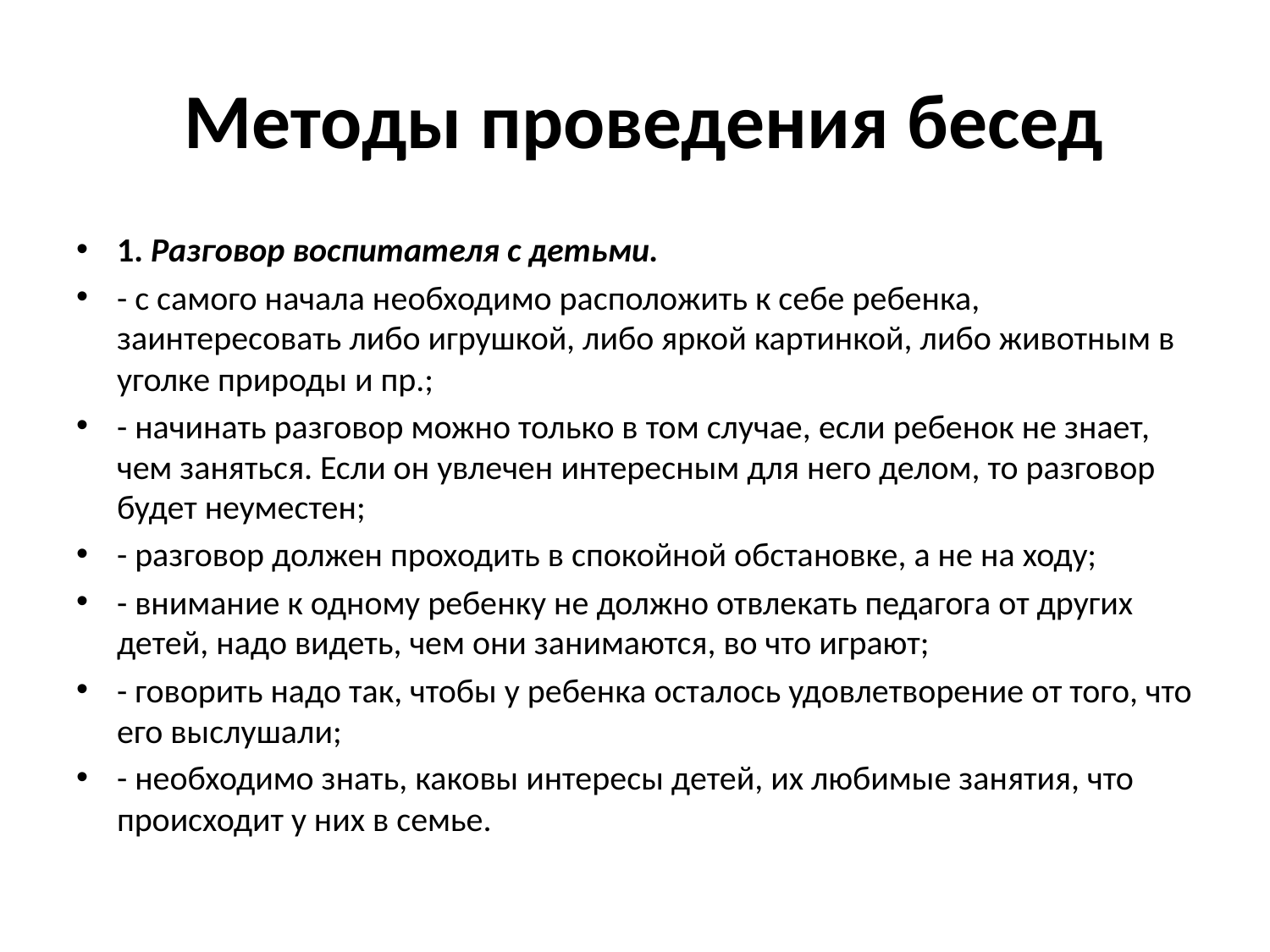

# Методы проведения бесед
1. Разговор воспитателя с детьми.
- с самого начала необходимо расположить к себе ребенка, заинтересовать либо игрушкой, либо яркой картинкой, либо животным в уголке природы и пр.;
- начинать разговор можно только в том случае, если ребенок не знает, чем заняться. Если он увлечен интересным для него делом, то разговор будет неуместен;
- разговор должен проходить в спокойной обстановке, а не на ходу;
- внимание к одному ребенку не должно отвлекать педагога от других детей, надо видеть, чем они занимаются, во что играют;
- говорить надо так, чтобы у ребенка осталось удовлетворение от того, что его выслушали;
- необходимо знать, каковы интересы детей, их любимые занятия, что происходит у них в семье.